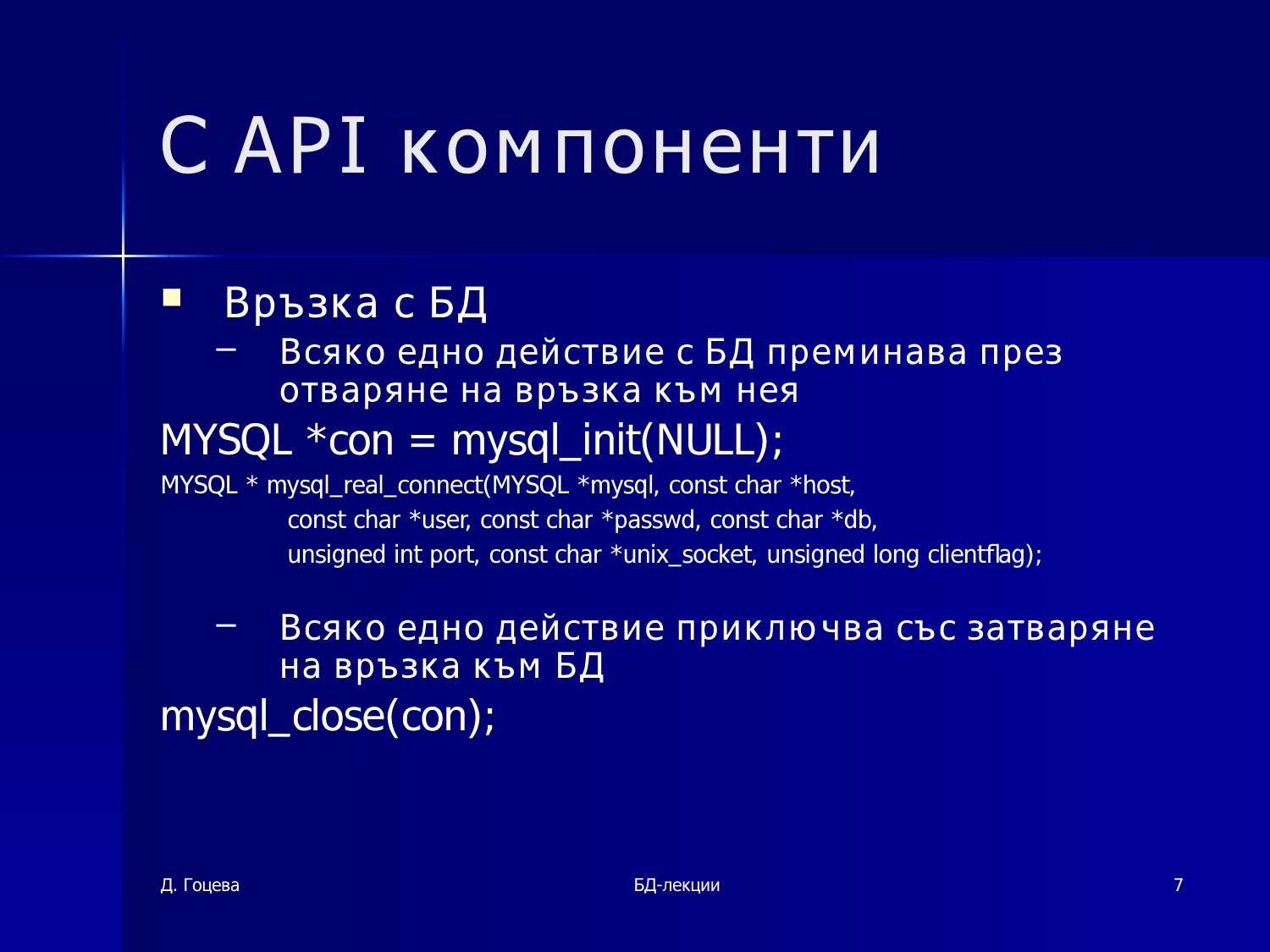

# C API компоненти
Връзка с БД
Всяко едно действие с БД преминава през отваряне на връзка към нея
MYSQL *con = mysql_init(NULL);
MYSQL * mysql_real_connect(MYSQL *mysql, const char *host,
	const char *user, const char *passwd, const char *db,
	unsigned int port, const char *unix_socket, unsigned long clientflag);

Всяко едно действие приключва със затваряне на връзка към БД
mysql_close(con);

Д. Гоцева
БД-лекции
7